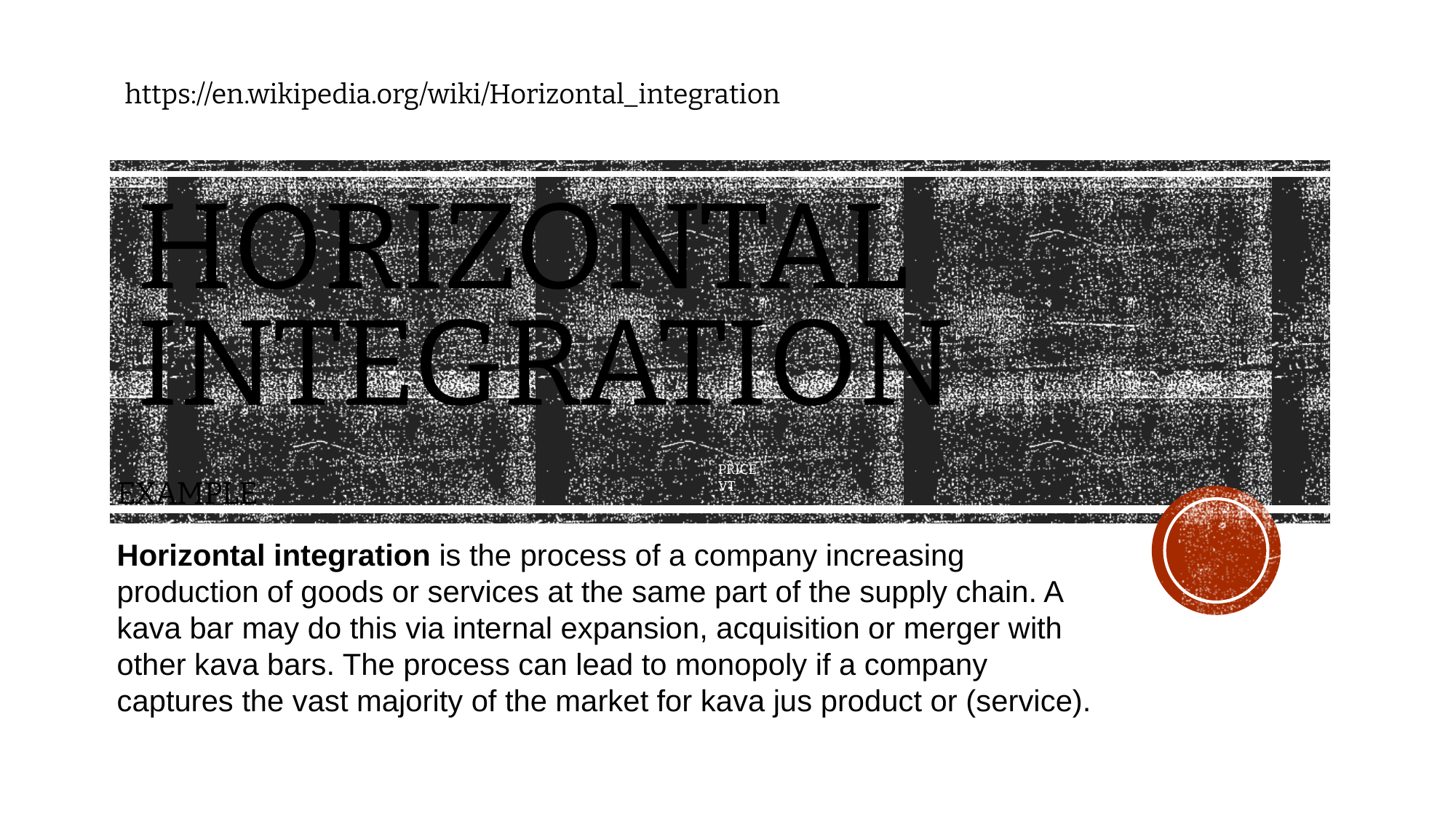

https://en.wikipedia.org/wiki/Horizontal_integration
# horizontal integration
PRICE
VT
EXAMPLE
Horizontal integration is the process of a company increasing production of goods or services at the same part of the supply chain. A kava bar may do this via internal expansion, acquisition or merger with other kava bars. The process can lead to monopoly if a company captures the vast majority of the market for kava jus product or (service).
Quantity
K. Shells